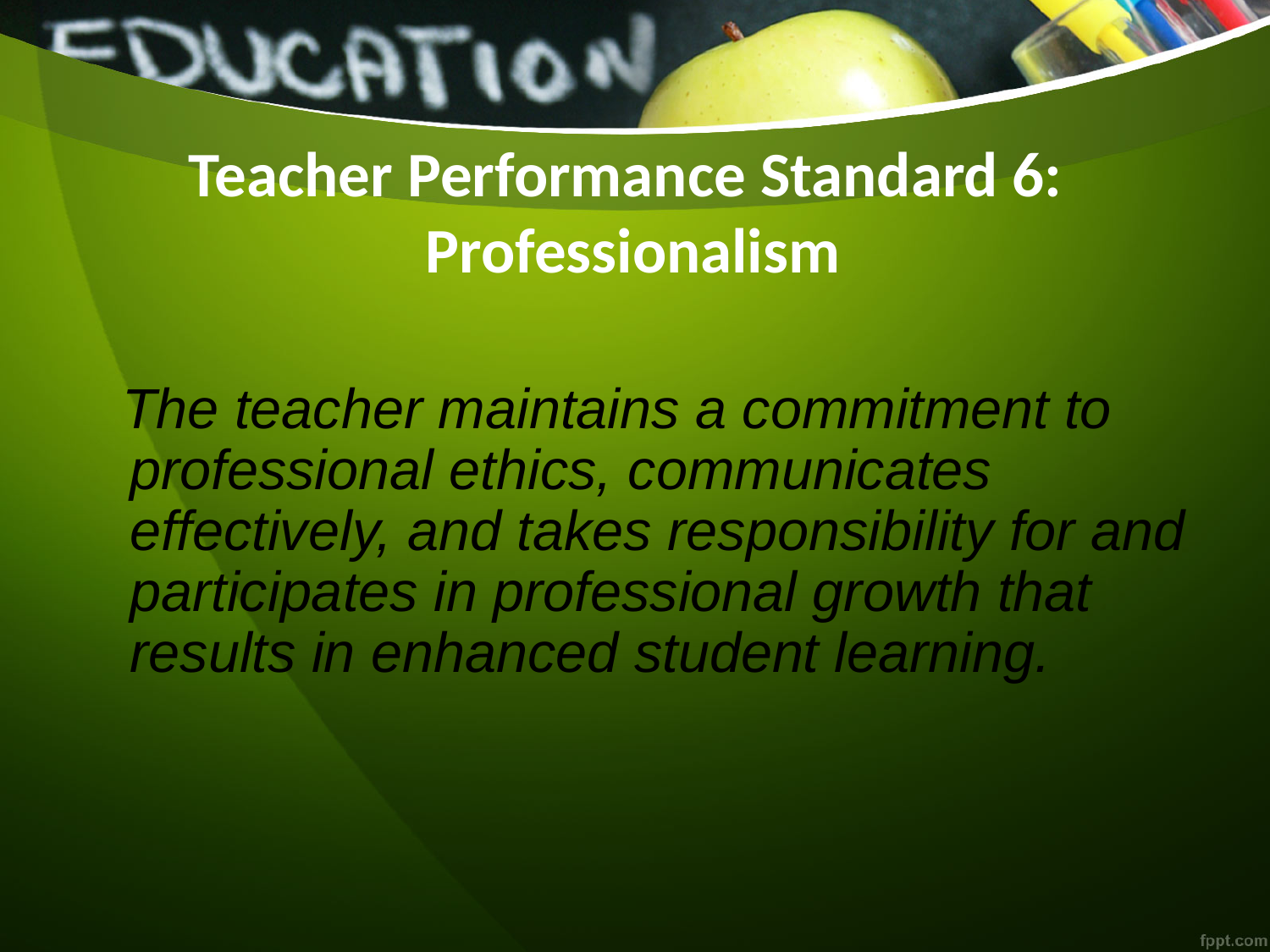

Teacher Performance Standard 6:  Professionalism

The teacher maintains a commitment to professional ethics, communicates effectively, and takes responsibility for and participates in professional growth that results in enhanced student learning.